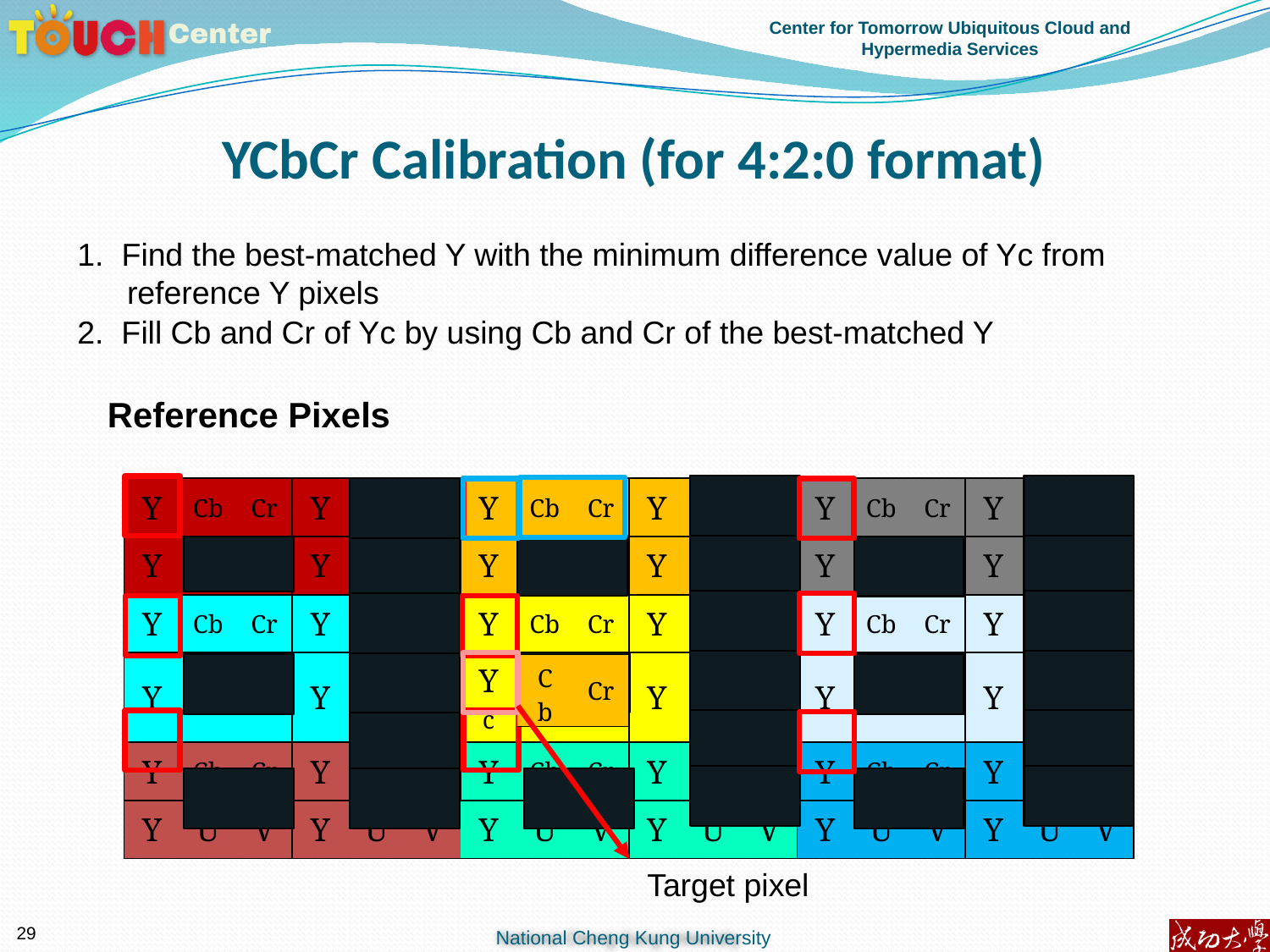

# YCbCr Calibration (for 4:2:0 format)
1.  Find the best-matched Y with the minimum difference value of Yc from reference Y pixels
2.  Fill Cb and Cr of Yc by using Cb and Cr of the best-matched Y
Reference Pixels

| Y | Cb | Cr | Y | U | V | Y | Cb | Cr | Y | U | V | Y | Cb | Cr | Y | U | V |
| --- | --- | --- | --- | --- | --- | --- | --- | --- | --- | --- | --- | --- | --- | --- | --- | --- | --- |
| Y | U | V | Y | U | V | Y | U | V | Y | U | V | Y | U | V | Y | U | V |
| Y | Cb | Cr | Y | U | V | Y | Cb | Cr | Y | U | V | Y | Cb | Cr | Y | U | V |
| Y | U | V | Y | U | V | Yc | U | V | Y | U | V | Y | U | V | Y | U | V |
| Y | Cb | Cr | Y | U | V | Y | Cb | Cr | Y | U | V | Y | Cb | Cr | Y | U | V |
| Y | U | V | Y | U | V | Y | U | V | Y | U | V | Y | U | V | Y | U | V |

| Cb | Cr |
| --- | --- |

Target pixel